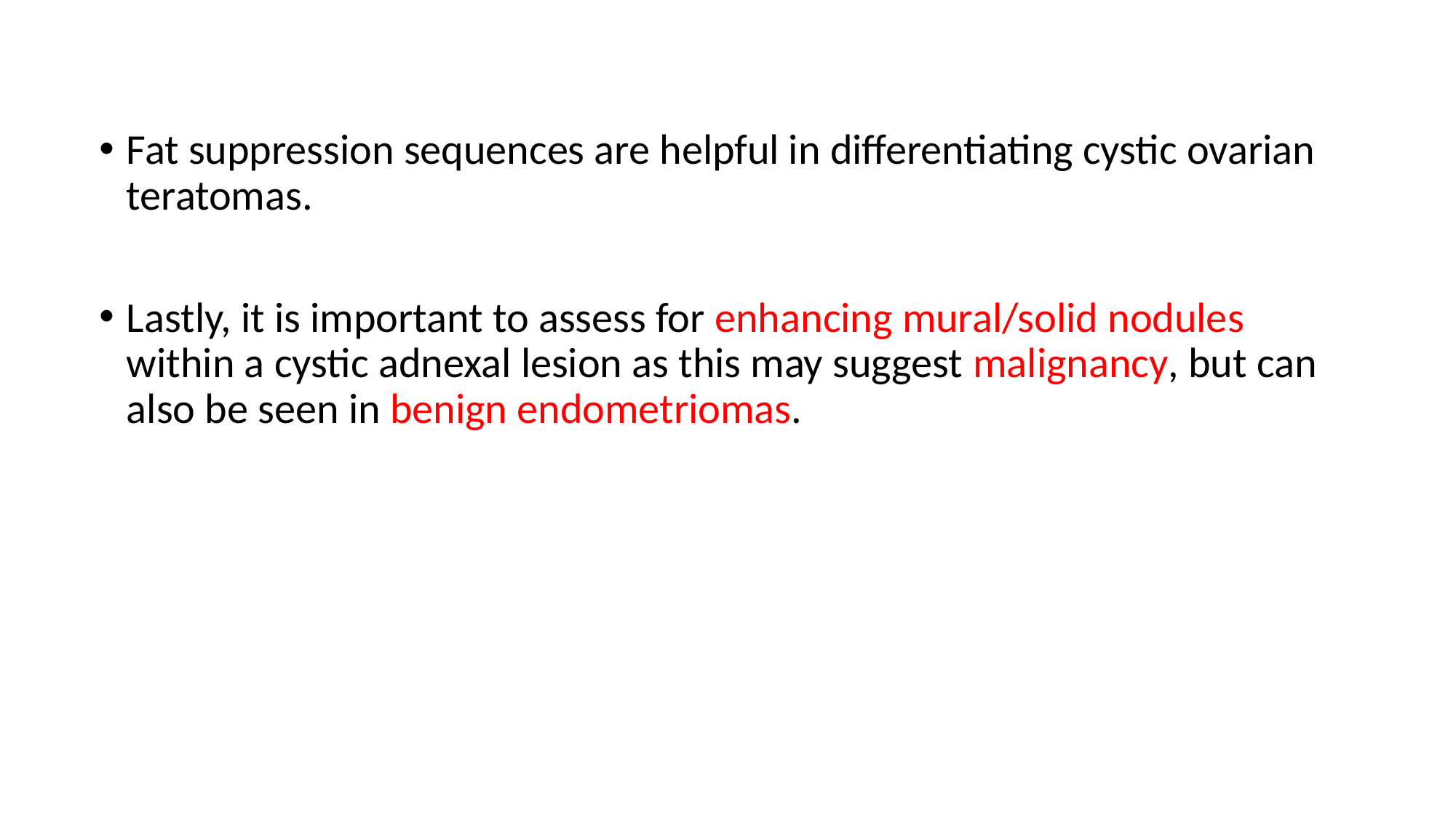

#
Fat suppression sequences are helpful in differentiating cystic ovarian teratomas.

Lastly, it is important to assess for enhancing mural/solid nodules within a cystic adnexal lesion as this may suggest malignancy, but can also be seen in benign endometriomas.